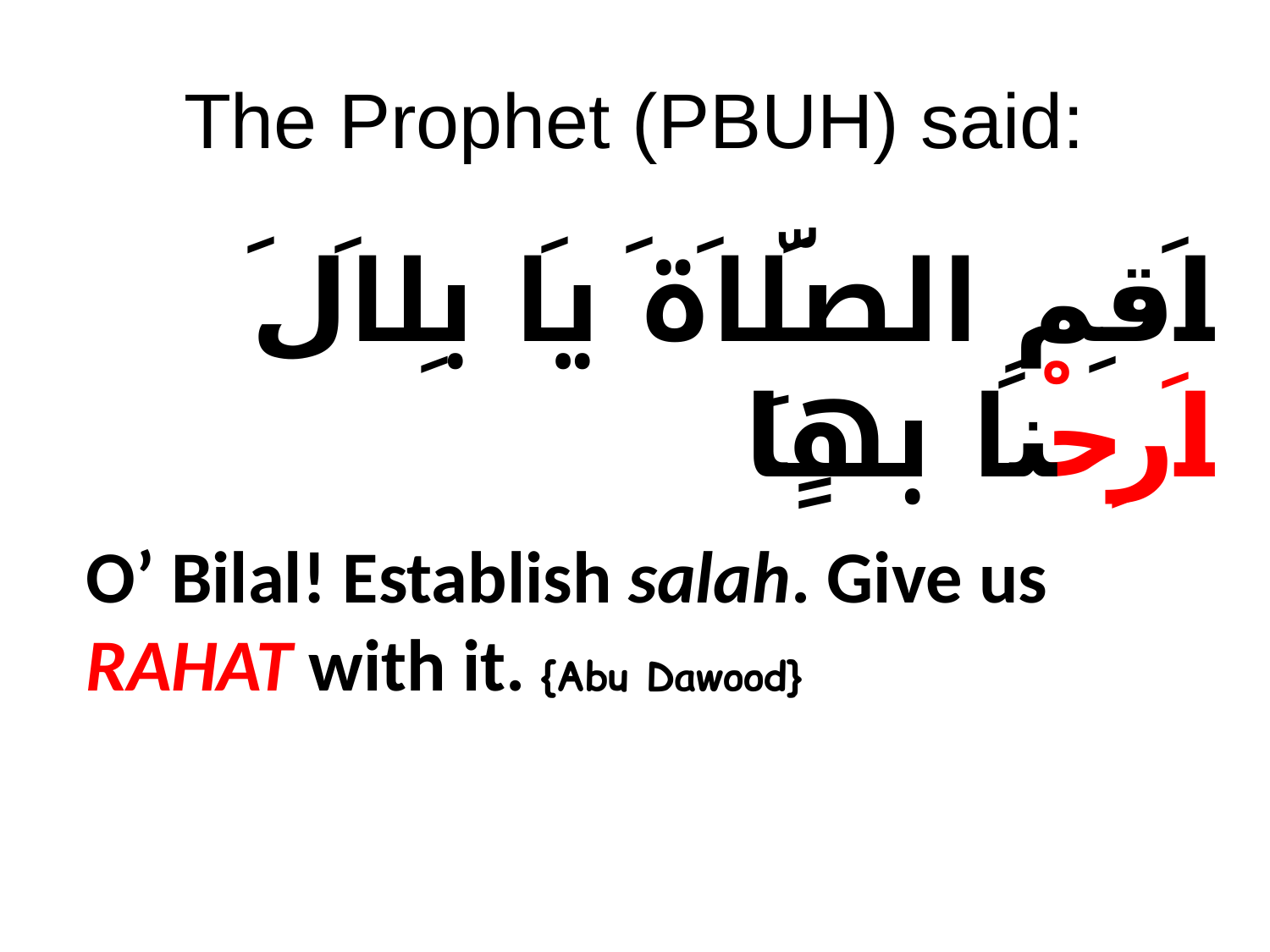

# The Prophet (PBUH) said:
	اَقِمِ الصَّلاَۃَ یَا بِلاَلَ اَرِحْنَا بھِِاَ

	O’ Bilal! Establish salah. Give us RAHAT with it. {Abu Dawood}